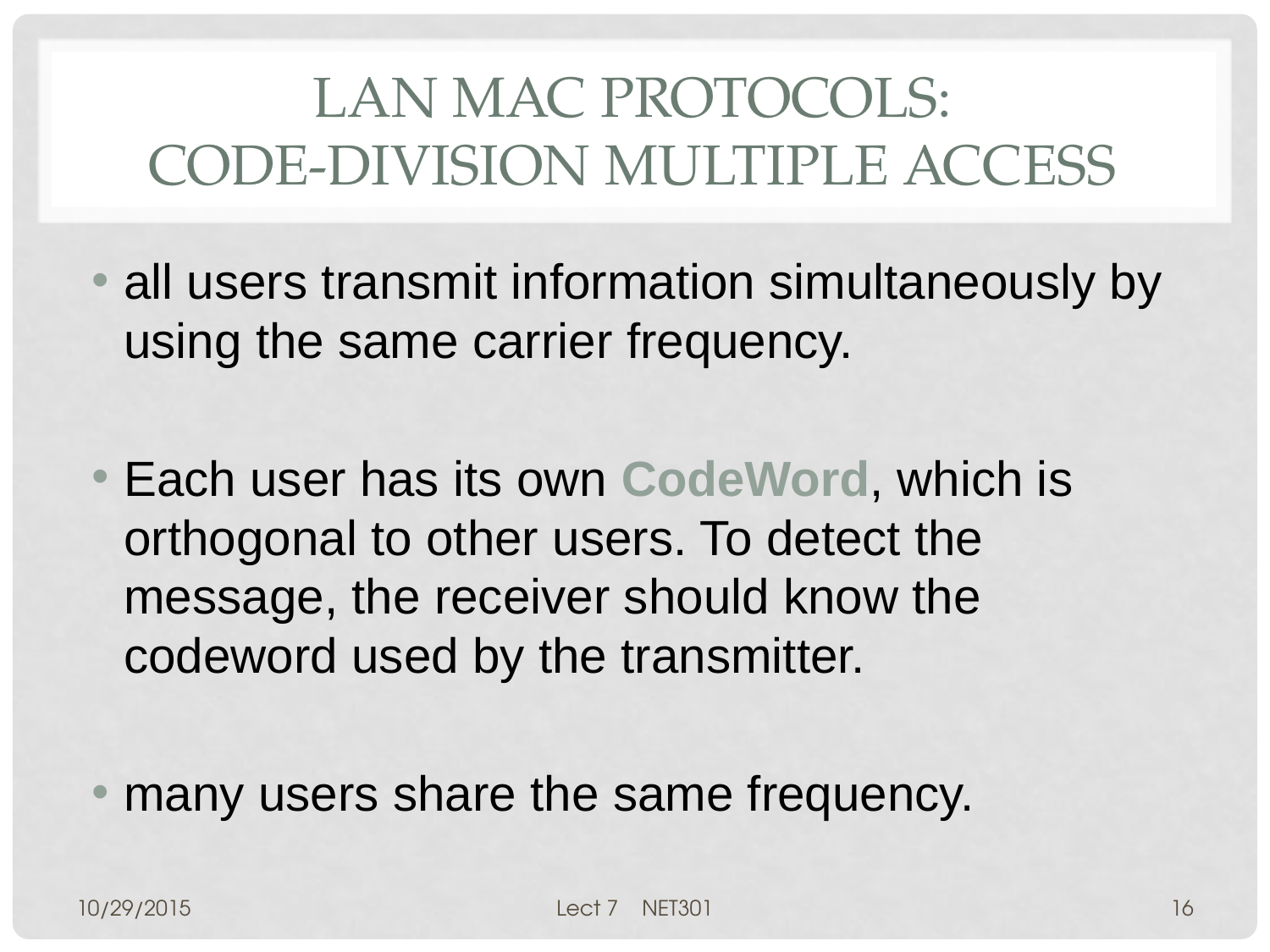

# LAN MAC protocols: Code-Division Multiple Access
all users transmit information simultaneously by using the same carrier frequency.

Each user has its own CodeWord, which is orthogonal to other users. To detect the message, the receiver should know the codeword used by the transmitter.

many users share the same frequency.

10/29/2015
Lect 7    NET301
16